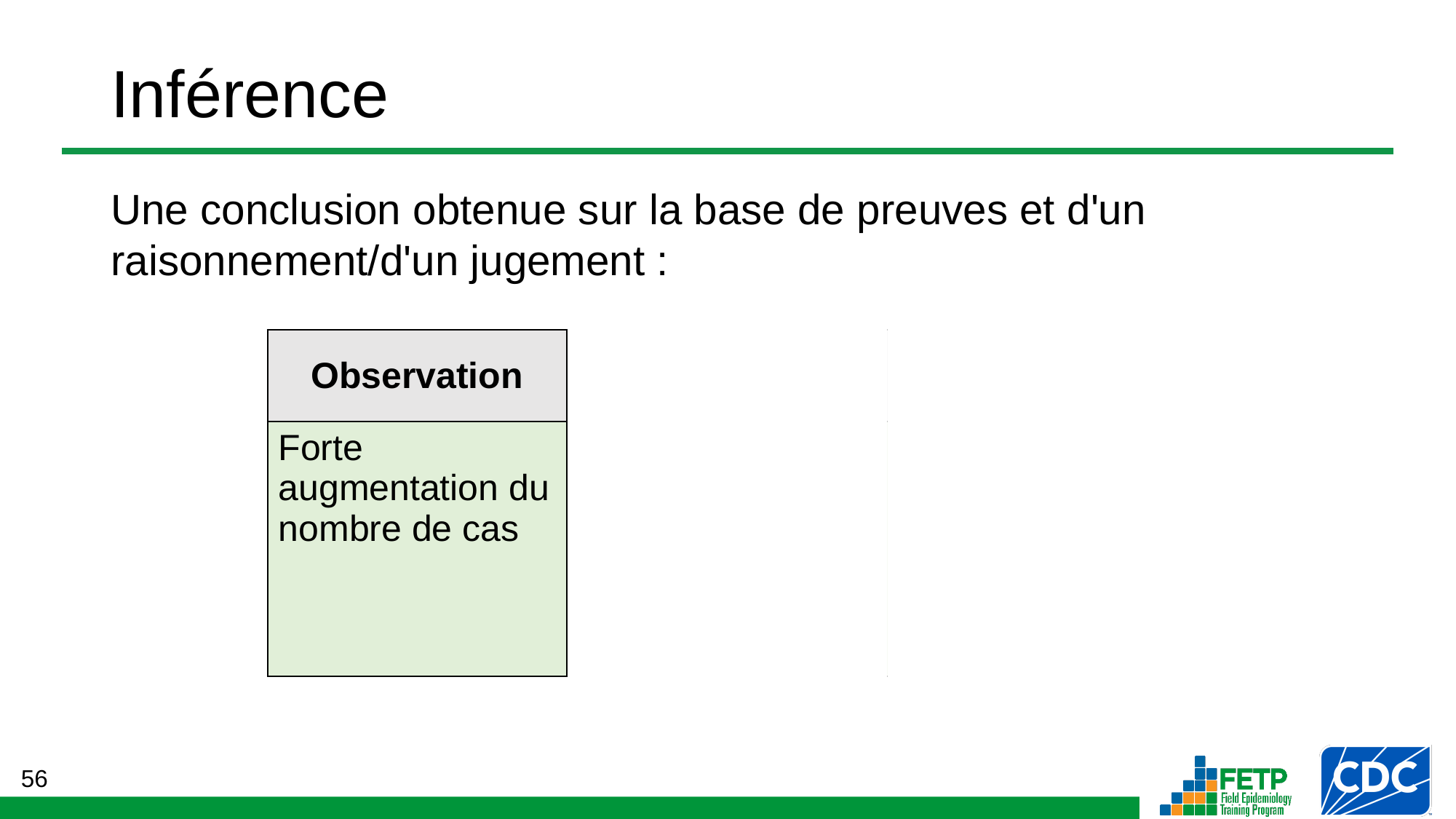

# Inférence
Une conclusion obtenue sur la base de preuves et d'un raisonnement/d'un jugement :

| Observation | Raisonnement/ Jugement | Inférence |
| --- | --- | --- |
| Forte augmentation du nombre de cas | Pas de changement dans les pratiques de déclaration, pas de caractère saisonnier | Foyer possible, nécessitant une enquête |